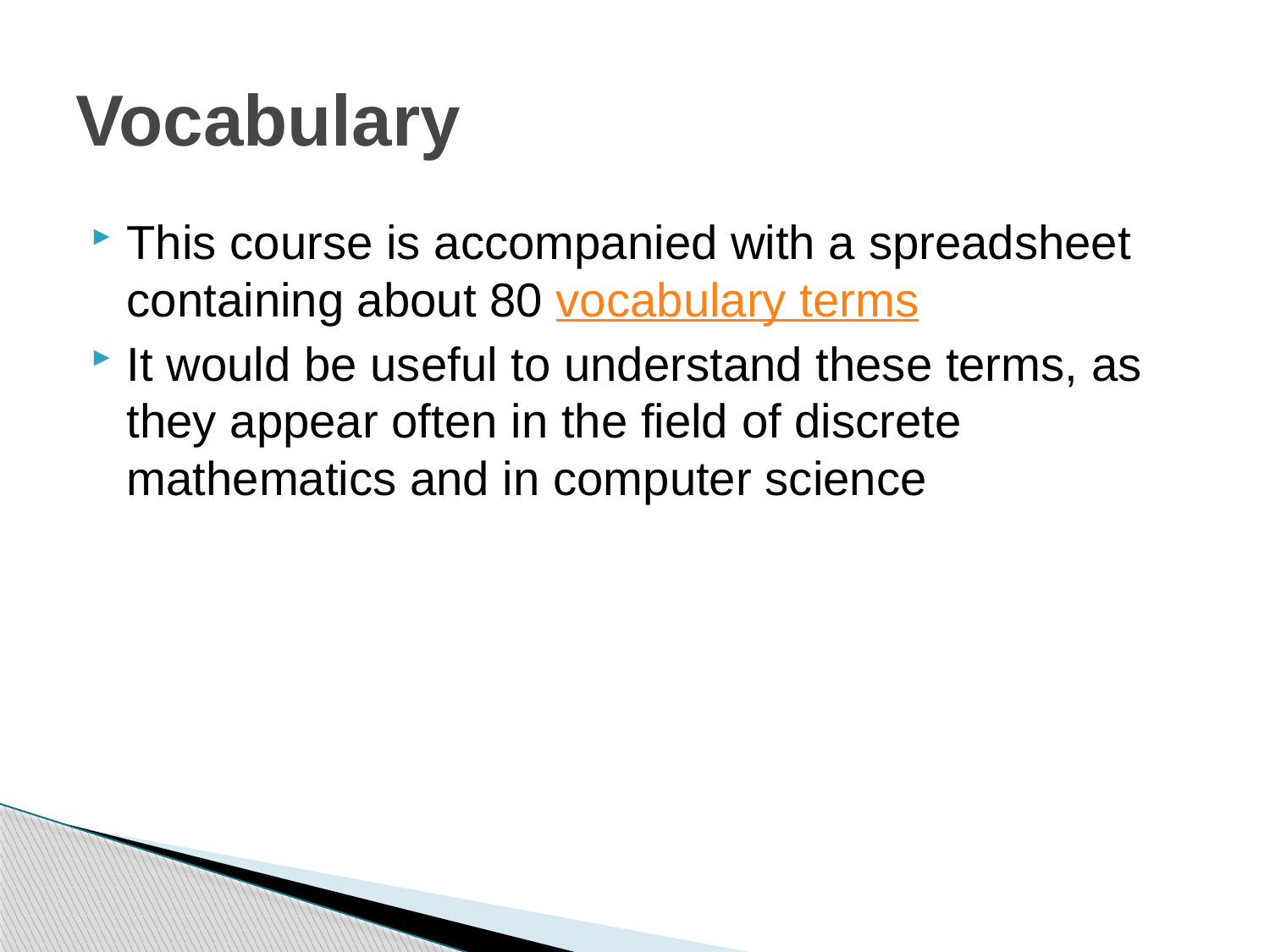

# Vocabulary
This course is accompanied with a spreadsheet containing about 80 vocabulary terms
It would be useful to understand these terms, as they appear often in the field of discrete mathematics and in computer science